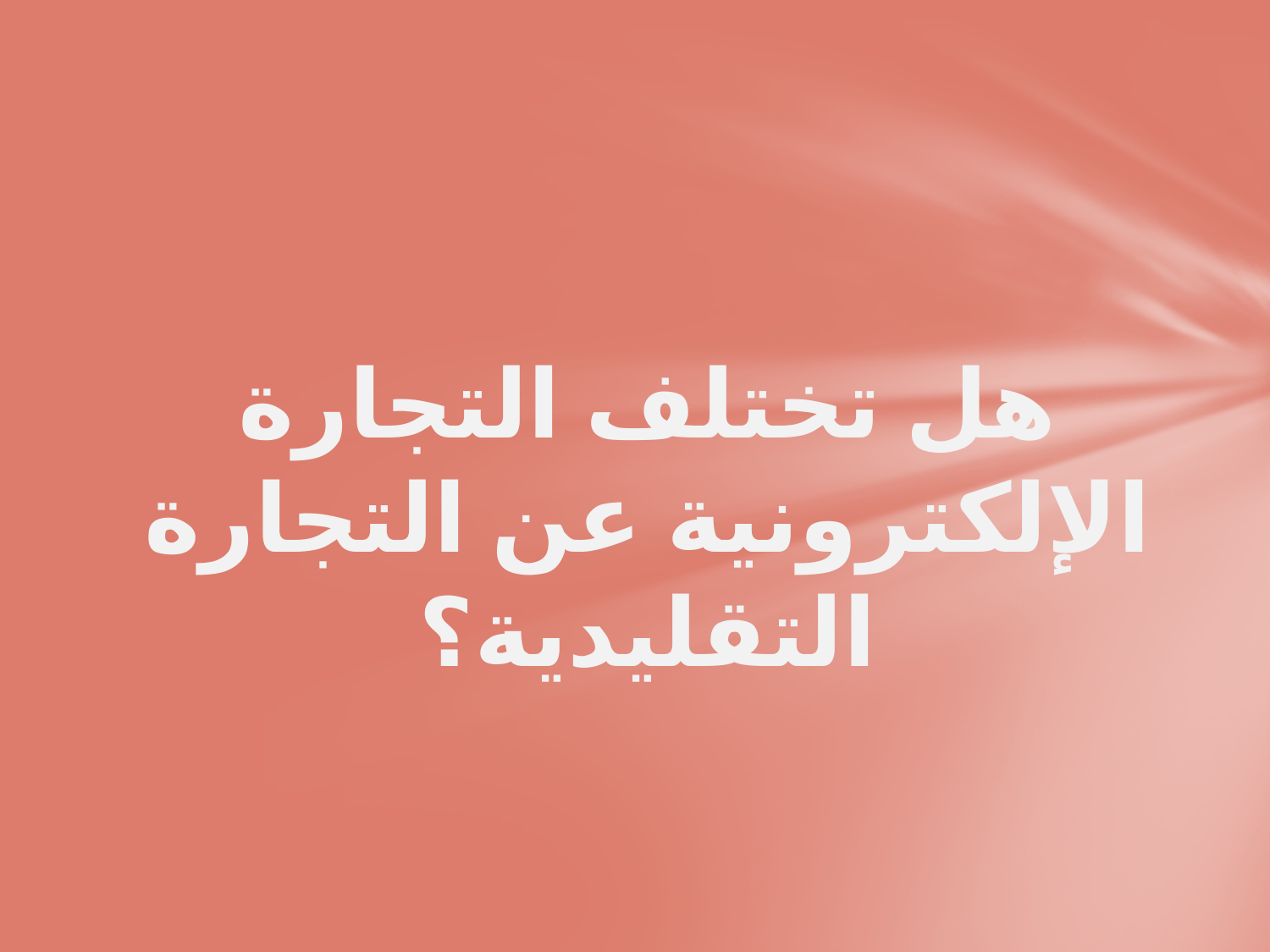

هل تختلف التجارة الإلكترونية عن التجارة التقليدية؟